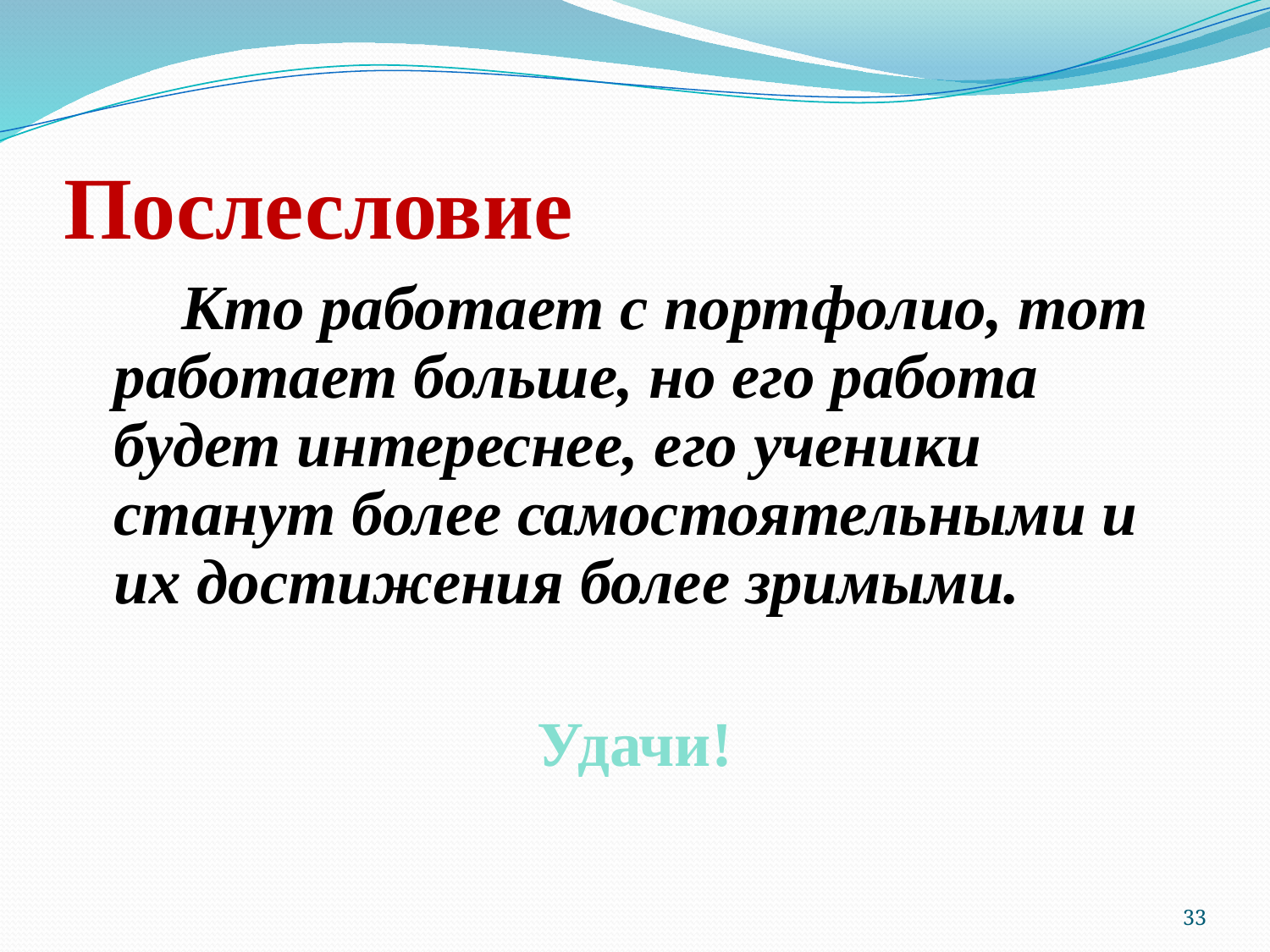

# Послесловие
      Кто работает с портфолио, тот работает больше, но его работа будет интереснее, его ученики станут более самостоятельными и их достижения более зримыми.

Удачи!

33